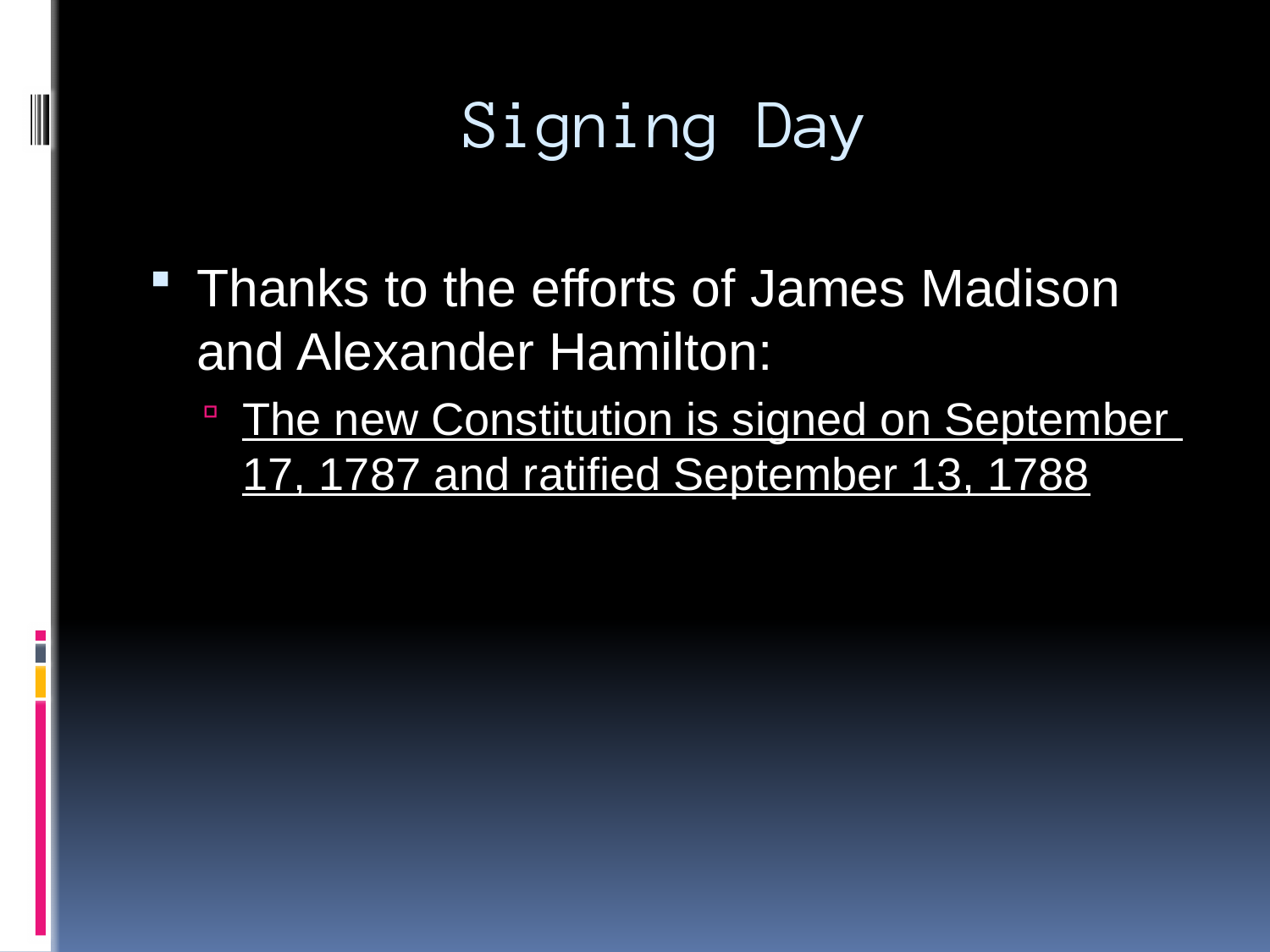

# Signing Day
Thanks to the efforts of James Madison and Alexander Hamilton:
The new Constitution is signed on September  17, 1787 and ratified September 13, 1788